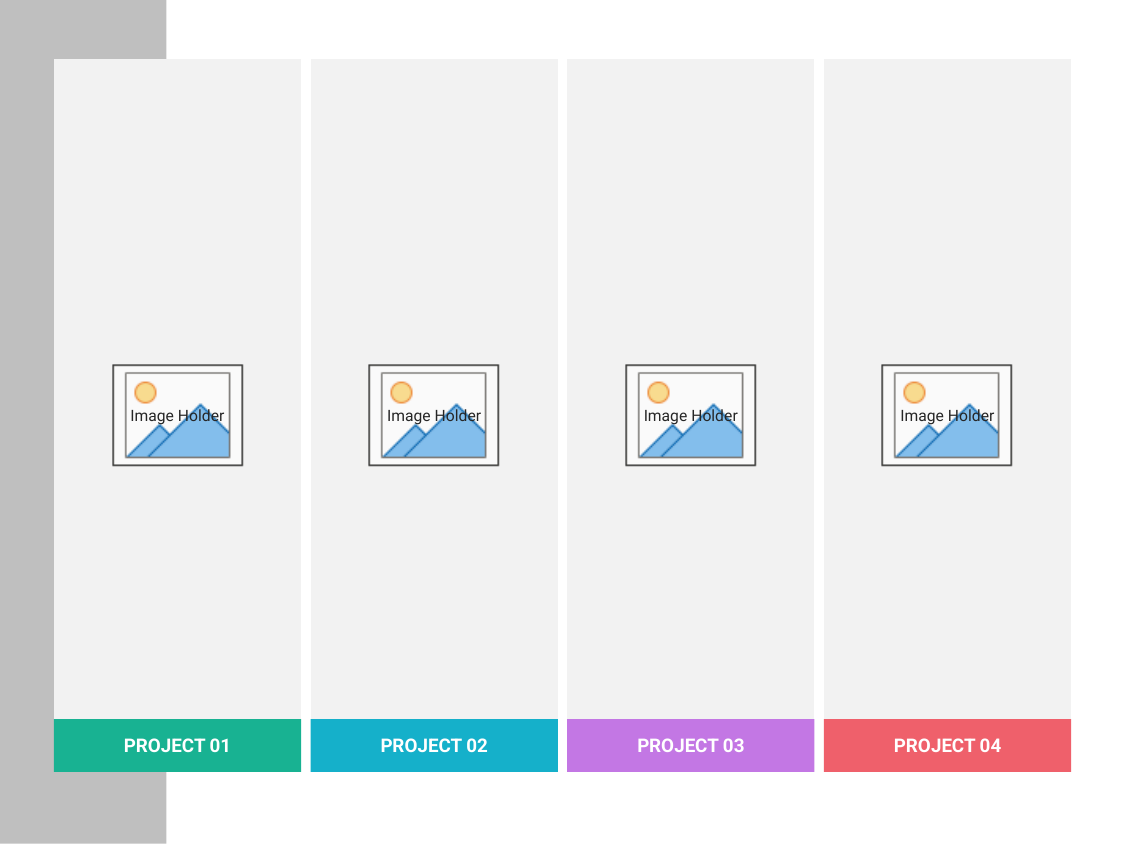

PROJECT 01
PROJECT 02
PROJECT 03
PROJECT 04